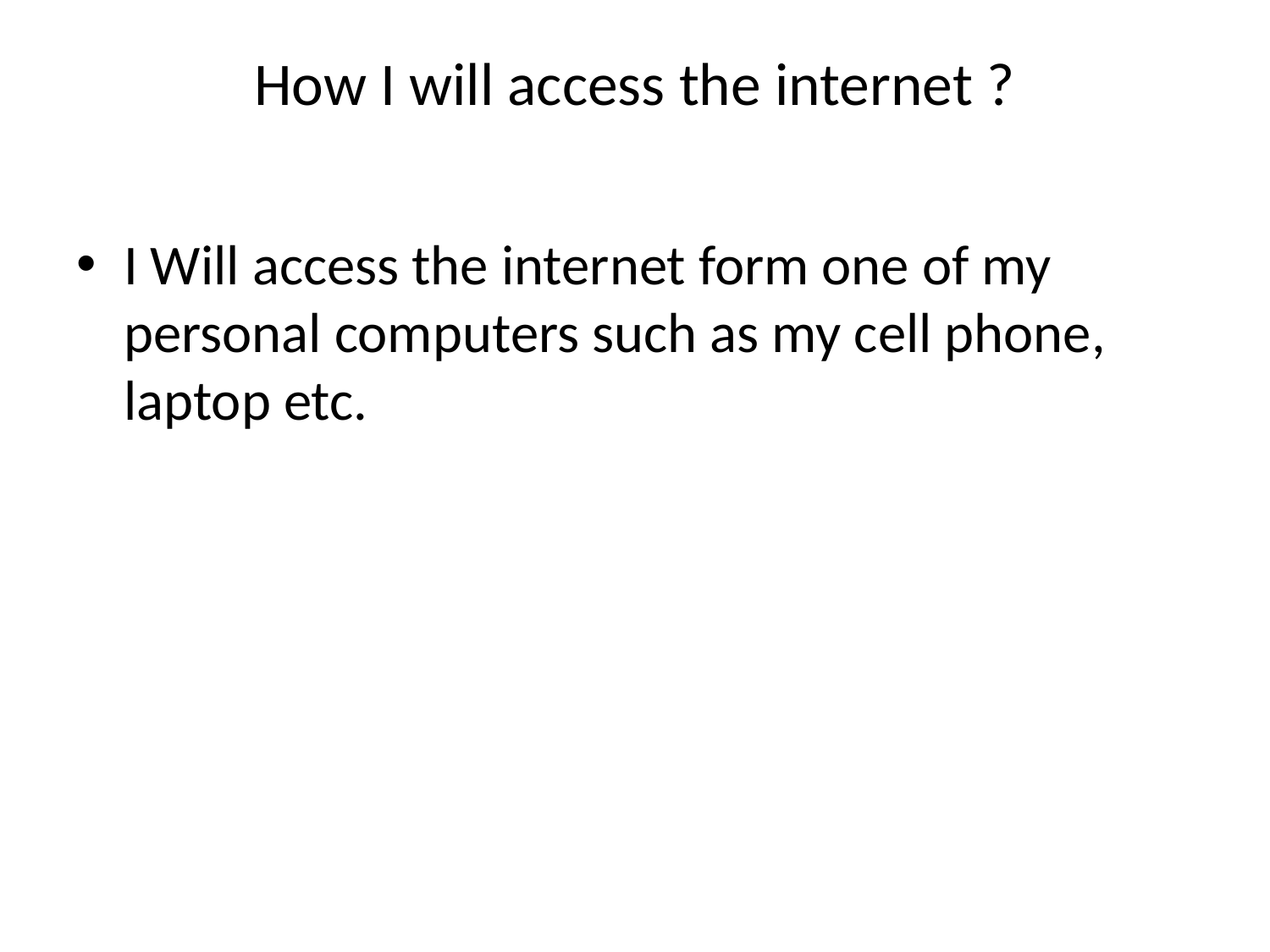

# How I will access the internet ?
I Will access the internet form one of my personal computers such as my cell phone, laptop etc.